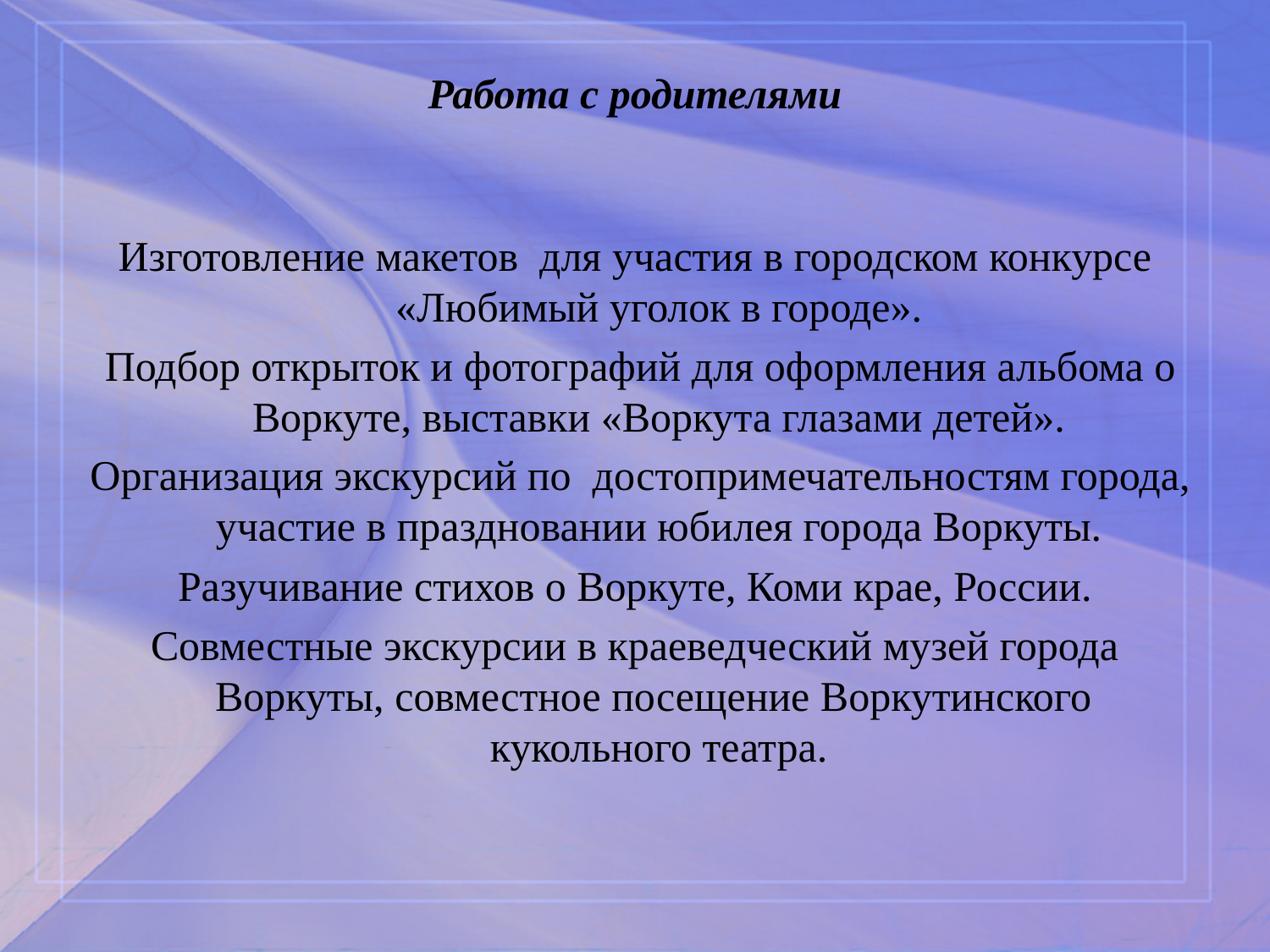

# Работа с родителями
Изготовление макетов  для участия в городском конкурсе «Любимый уголок в городе».
 Подбор открыток и фотографий для оформления альбома о Воркуте, выставки «Воркута глазами детей».
 Организация экскурсий по  достопримечательностям города, участие в праздновании юбилея города Воркуты.
Разучивание стихов о Воркуте, Коми крае, России.
Совместные экскурсии в краеведческий музей города Воркуты, совместное посещение Воркутинского  кукольного театра.